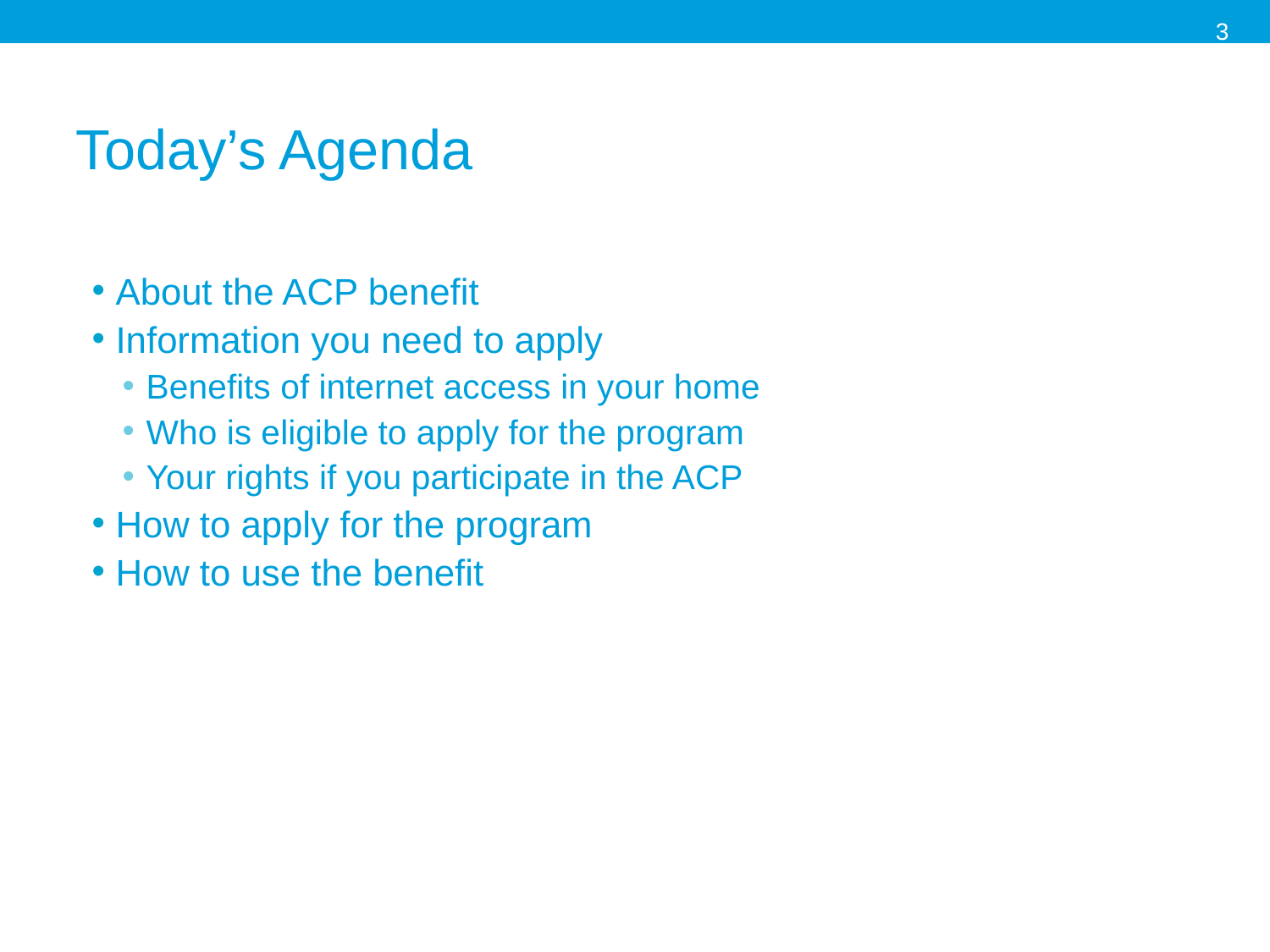

3
# Today’s Agenda

About the ACP benefit
Information you need to apply
Benefits of internet access in your home
Who is eligible to apply for the program
Your rights if you participate in the ACP
How to apply for the program
How to use the benefit